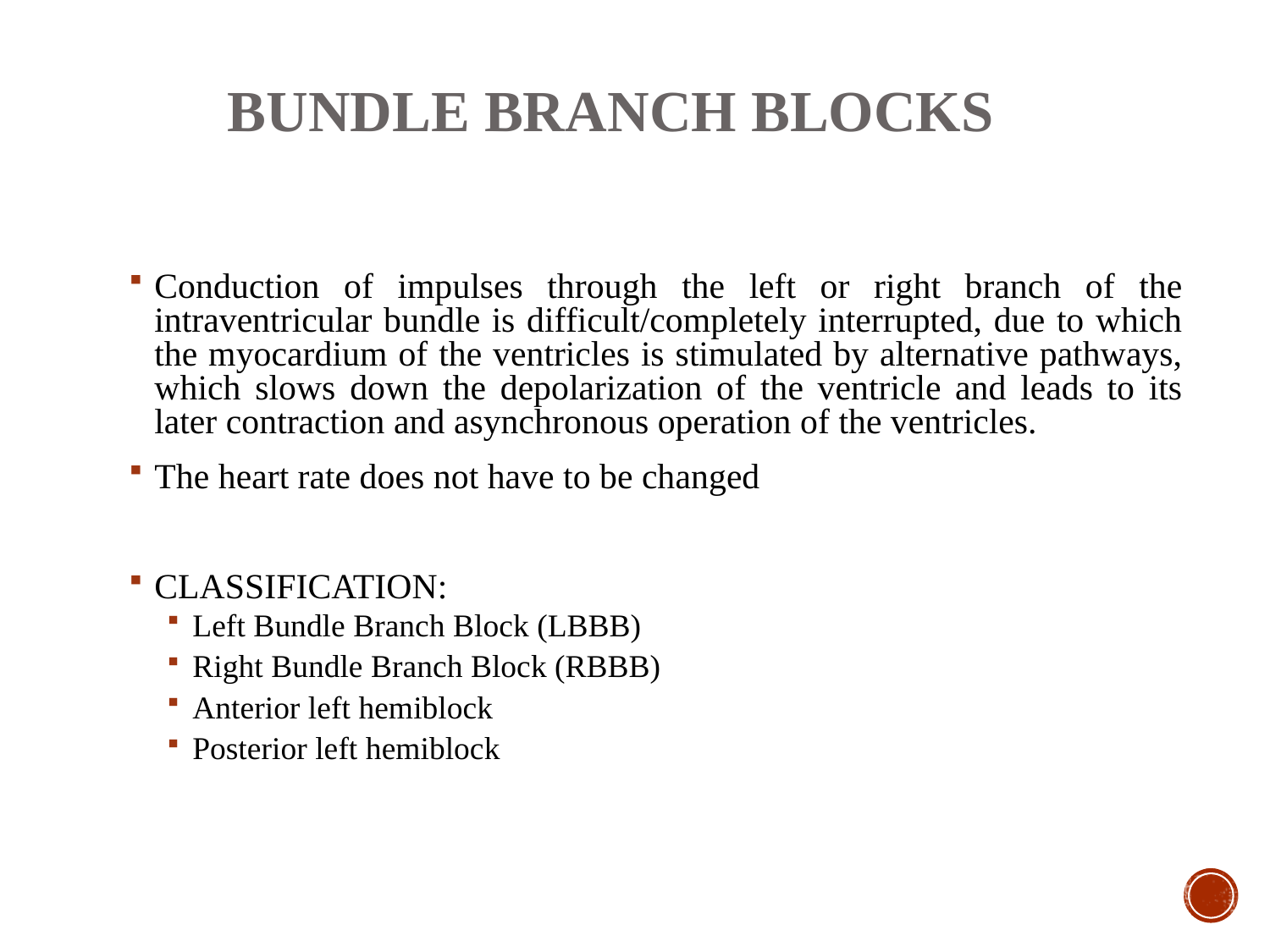

BUNDLE BRANCH BLOCKS
Conduction of impulses through the left or right branch of the intraventricular bundle is difficult/completely interrupted, due to which the myocardium of the ventricles is stimulated by alternative pathways, which slows down the depolarization of the ventricle and leads to its later contraction and asynchronous operation of the ventricles.
The heart rate does not have to be changed

CLASSIFICATION:
Left Bundle Branch Block (LBBB)
Right Bundle Branch Block (RBBB)
Anterior left hemiblock
Posterior left hemiblock